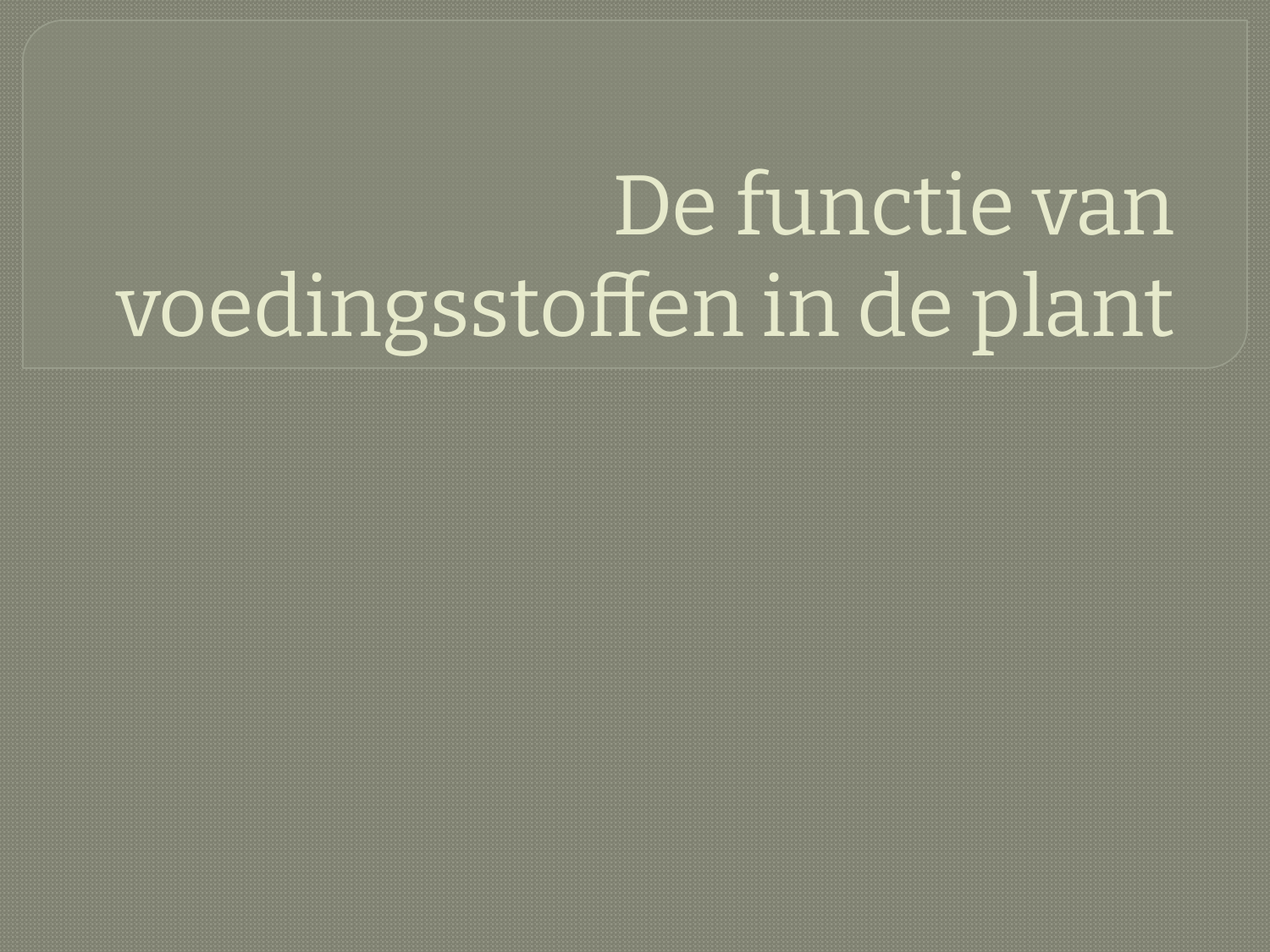

# De functie van voedingsstoffen in de plant